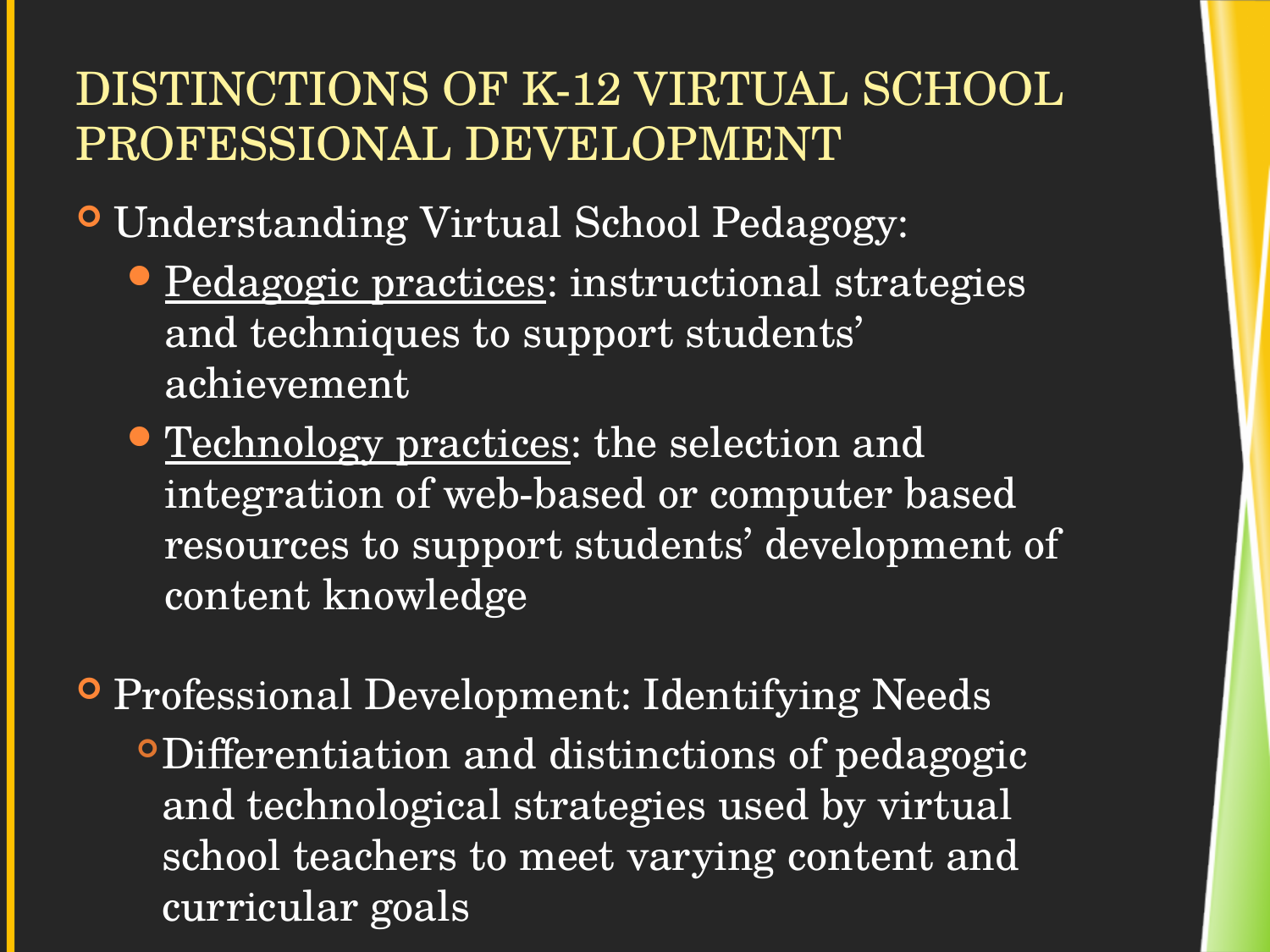

# Distinctions of K-12 Virtual School Professional Development
Understanding Virtual School Pedagogy:
Pedagogic practices: instructional strategies and techniques to support students’ achievement
Technology practices: the selection and integration of web-based or computer based resources to support students’ development of content knowledge
Professional Development: Identifying Needs
Differentiation and distinctions of pedagogic and technological strategies used by virtual school teachers to meet varying content and curricular goals